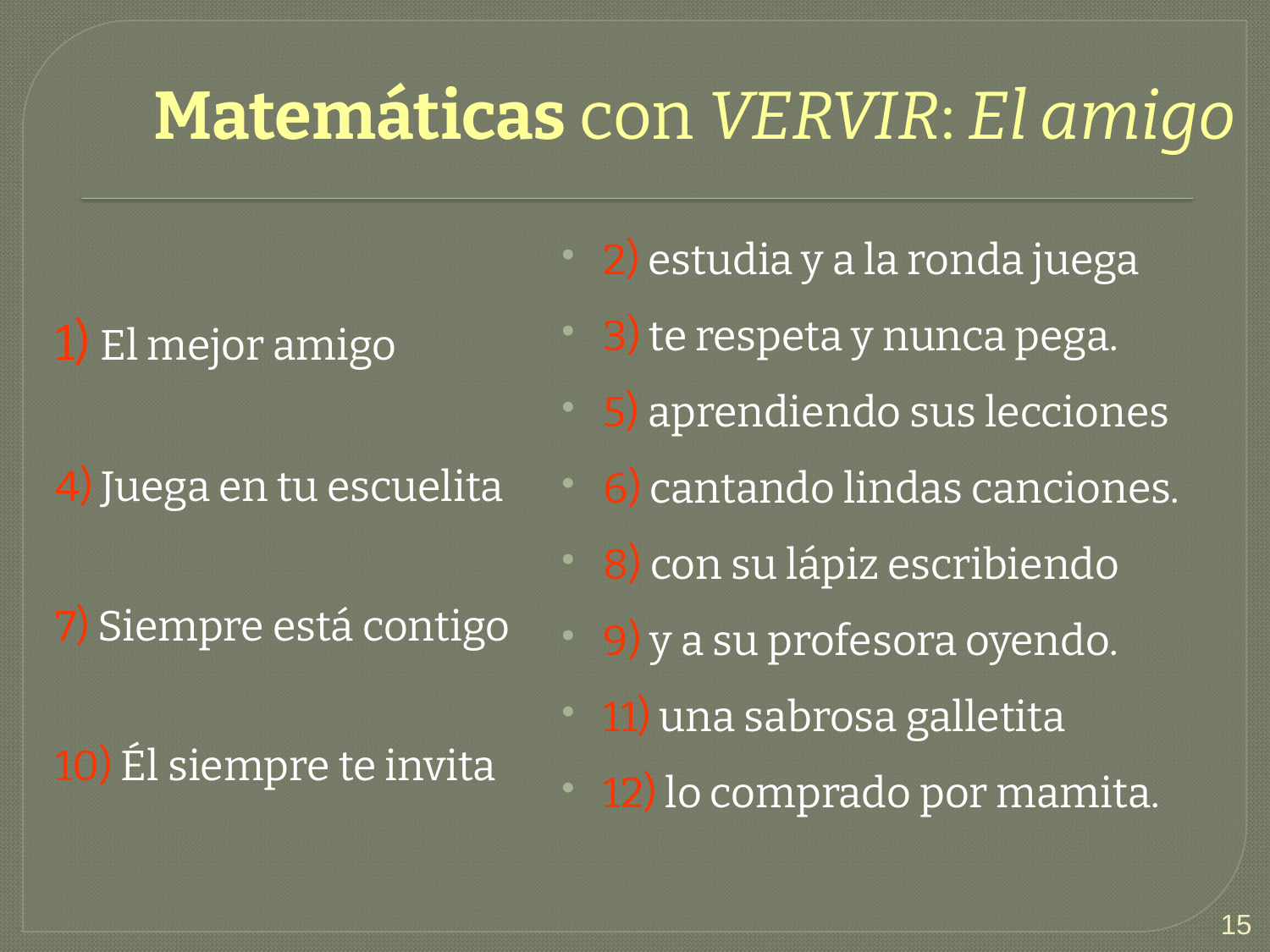

# Matemáticas con VERVIR: El amigo
1) El mejor amigo
4) Juega en tu escuelita
7) Siempre está contigo
10) Él siempre te invita

2) estudia y a la ronda juega
3) te respeta y nunca pega.
5) aprendiendo sus lecciones
6) cantando lindas canciones.
8) con su lápiz escribiendo
9) y a su profesora oyendo.
11) una sabrosa galletita
12) lo comprado por mamita.

15